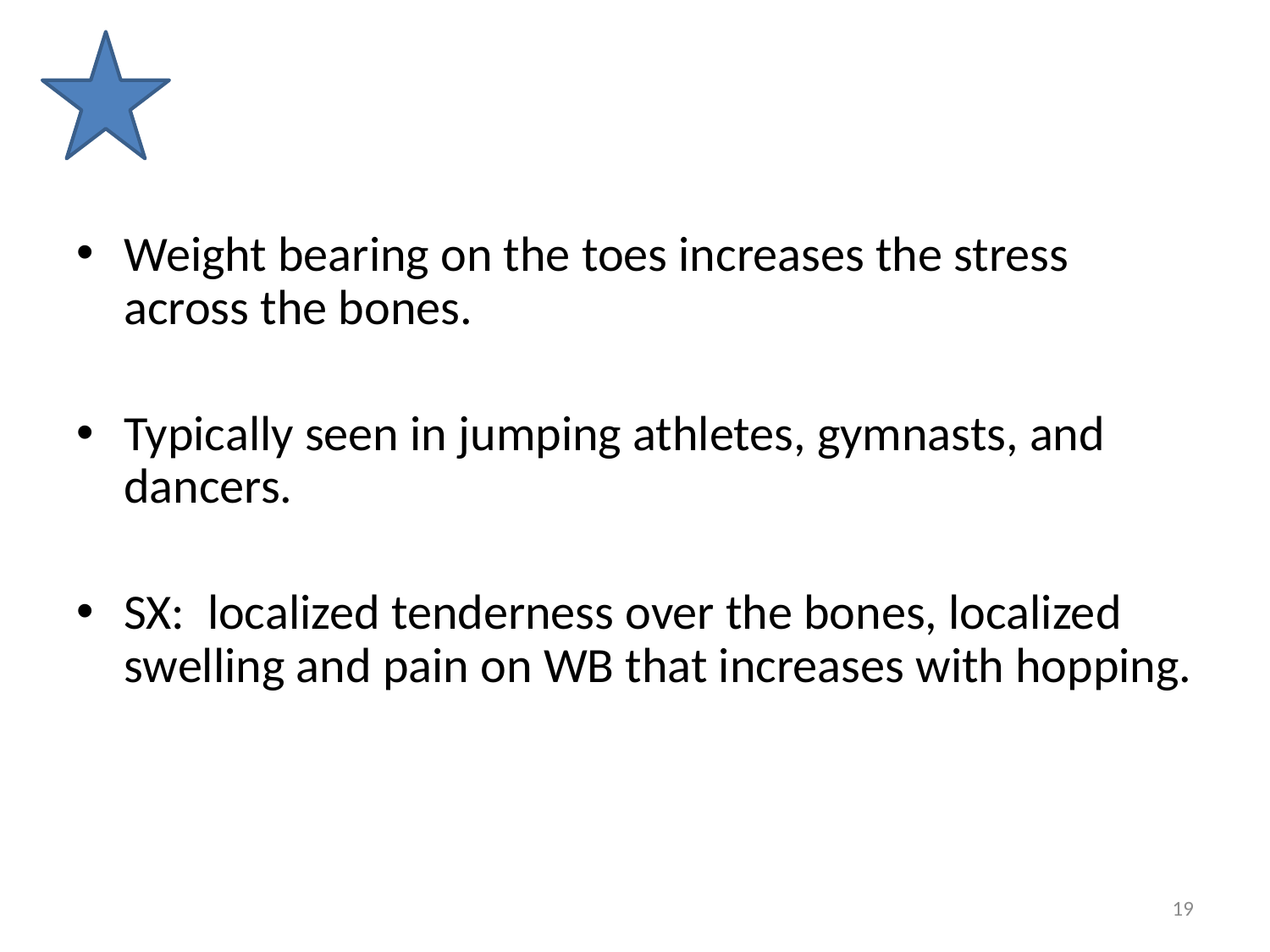

#
Weight bearing on the toes increases the stress across the bones.

Typically seen in jumping athletes, gymnasts, and dancers.

SX:  localized tenderness over the bones, localized swelling and pain on WB that increases with hopping.

19